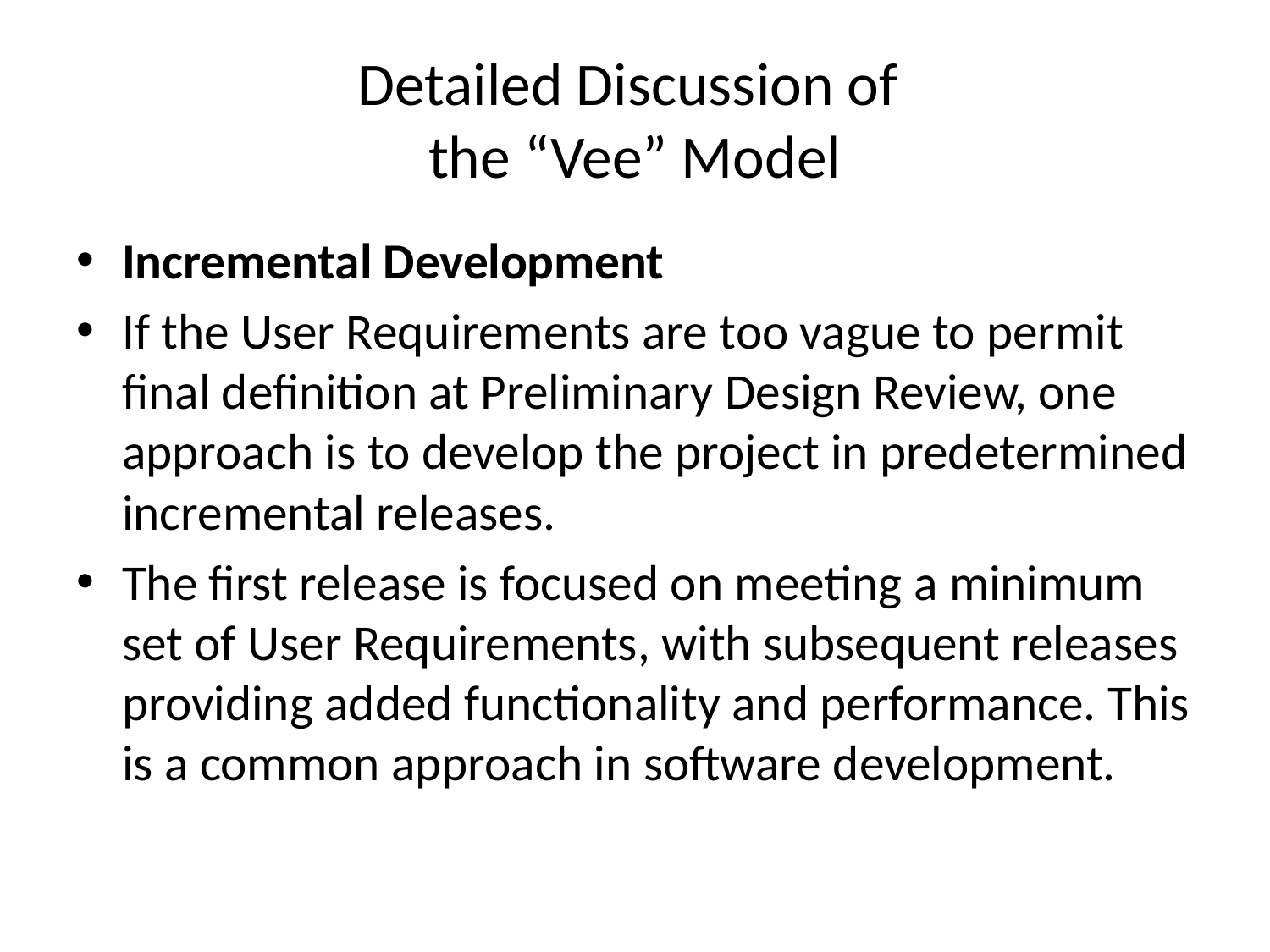

# Detailed Discussion of the “Vee” Model
Incremental Development
If the User Requirements are too vague to permit final definition at Preliminary Design Review, one approach is to develop the project in predetermined incremental releases.
The first release is focused on meeting a minimum set of User Requirements, with subsequent releases providing added functionality and performance. This is a common approach in software development.